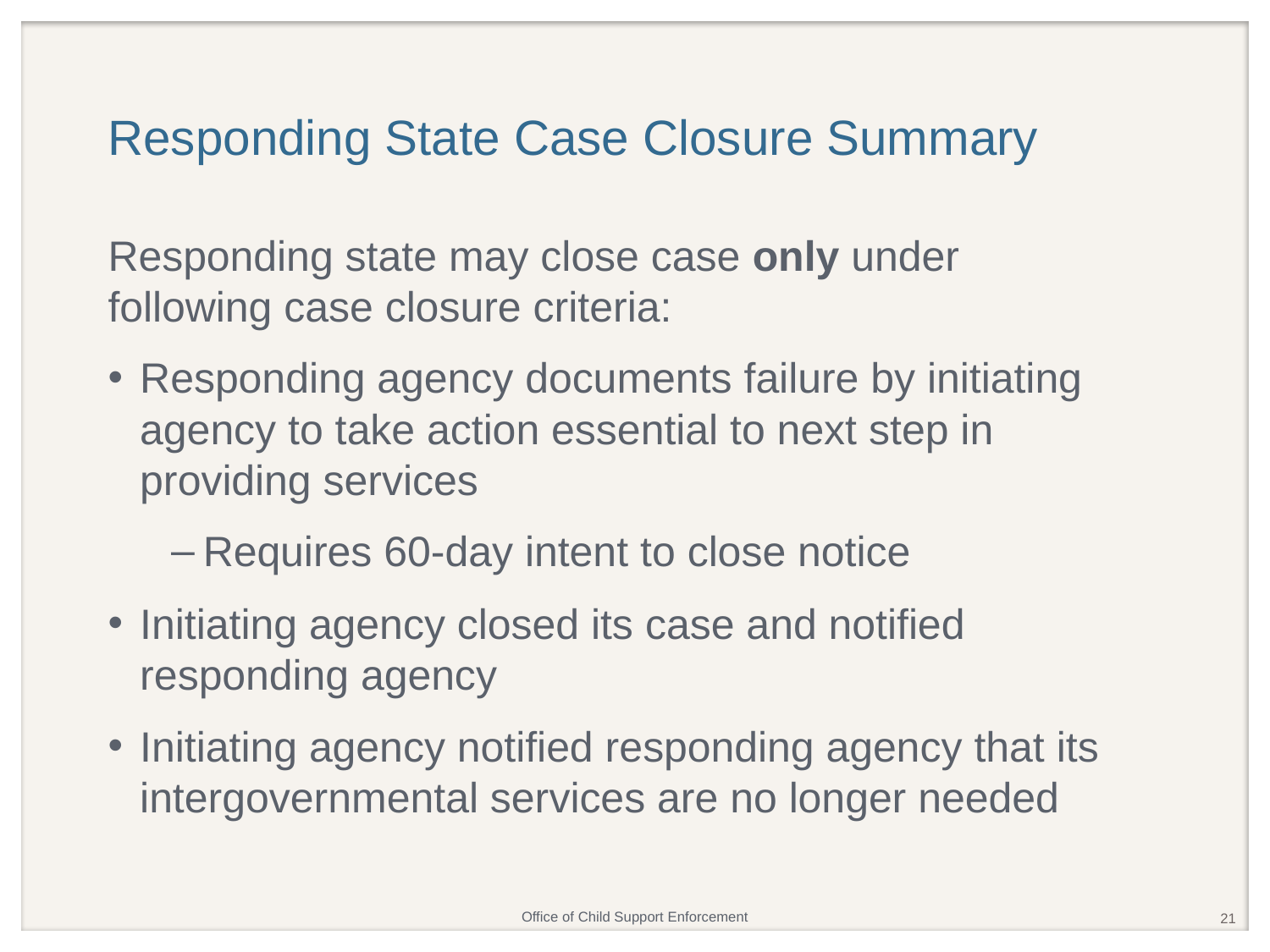

# Responding State Case Closure Summary
Responding state may close case only under following case closure criteria:
Responding agency documents failure by initiating agency to take action essential to next step in providing services
Requires 60-day intent to close notice
Initiating agency closed its case and notified responding agency
Initiating agency notified responding agency that its intergovernmental services are no longer needed

21